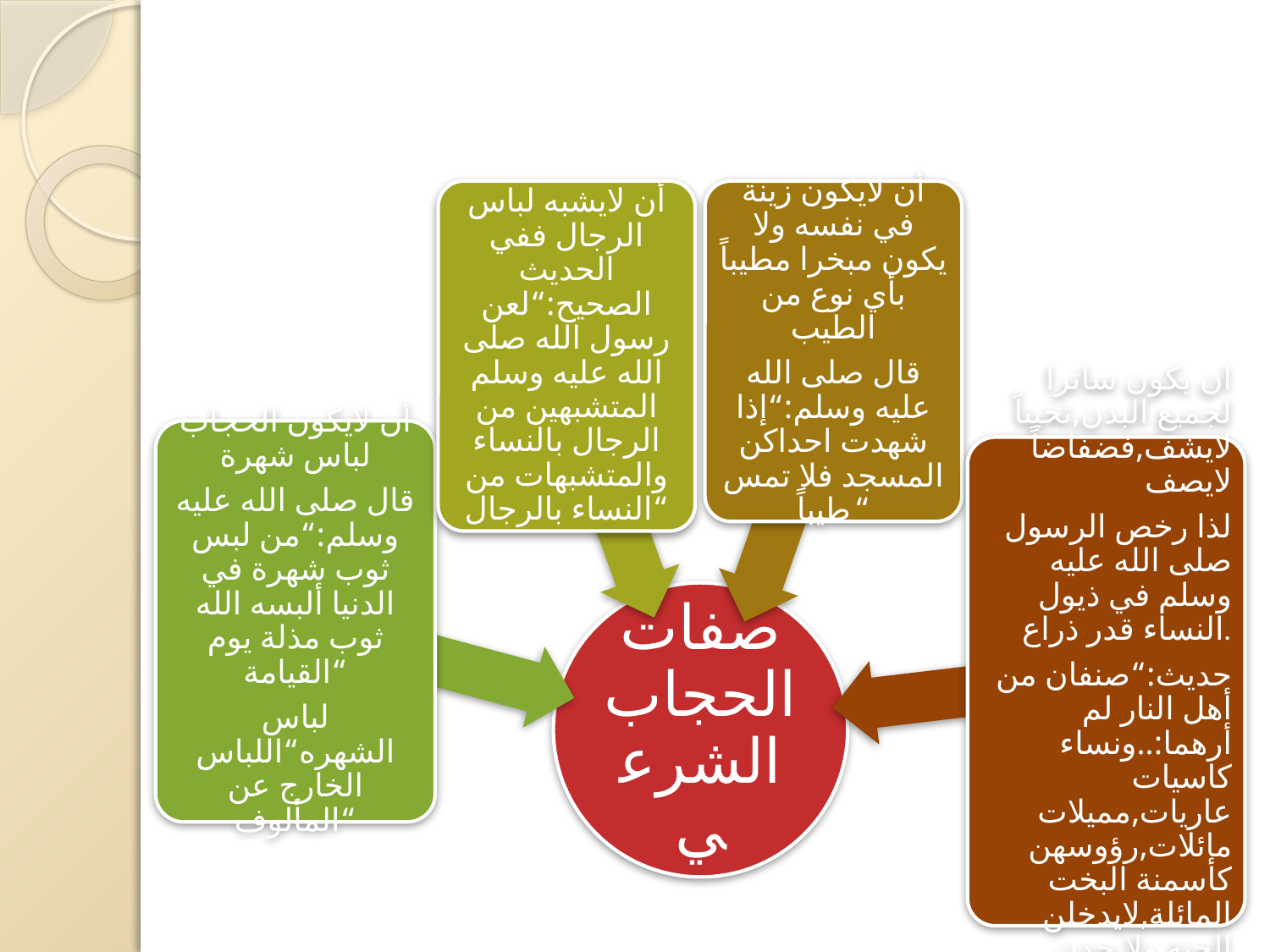

صفات الحجاب الشرعي
أن لايكون الحجاب لباس شهرة
قال صلى الله عليه وسلم:“من لبس ثوب شهرة في الدنيا ألبسه الله ثوب مذلة يوم القيامة“
لباس الشهره“اللباس الخارج عن المألوف“
أن لايشبه لباس الرجال ففي الحديث الصحيح:“لعن رسول الله صلى الله عليه وسلم المتشبهين من الرجال بالنساء والمتشبهات من النساء بالرجال“
أن لايكون زينة في نفسه ولا يكون مبخرا مطيباً بأي نوع من الطيب
قال صلى الله عليه وسلم:“إذا شهدت احداكن المسجد فلا تمس طيباً“
ان يكون ساترا لجميع البدن,ثخيناً لايشف,فضفاضاً لايصف
لذا رخص الرسول صلى الله عليه وسلم في ذيول النساء قدر ذراع.
حديث:“صنفان من أهل النار لم أرهما:..ونساء كاسيات عاريات,مميلات مائلات,رؤوسهن كأسمنة البخت المائلة,لايدخلن الجنة ولايجدن ريحها...))